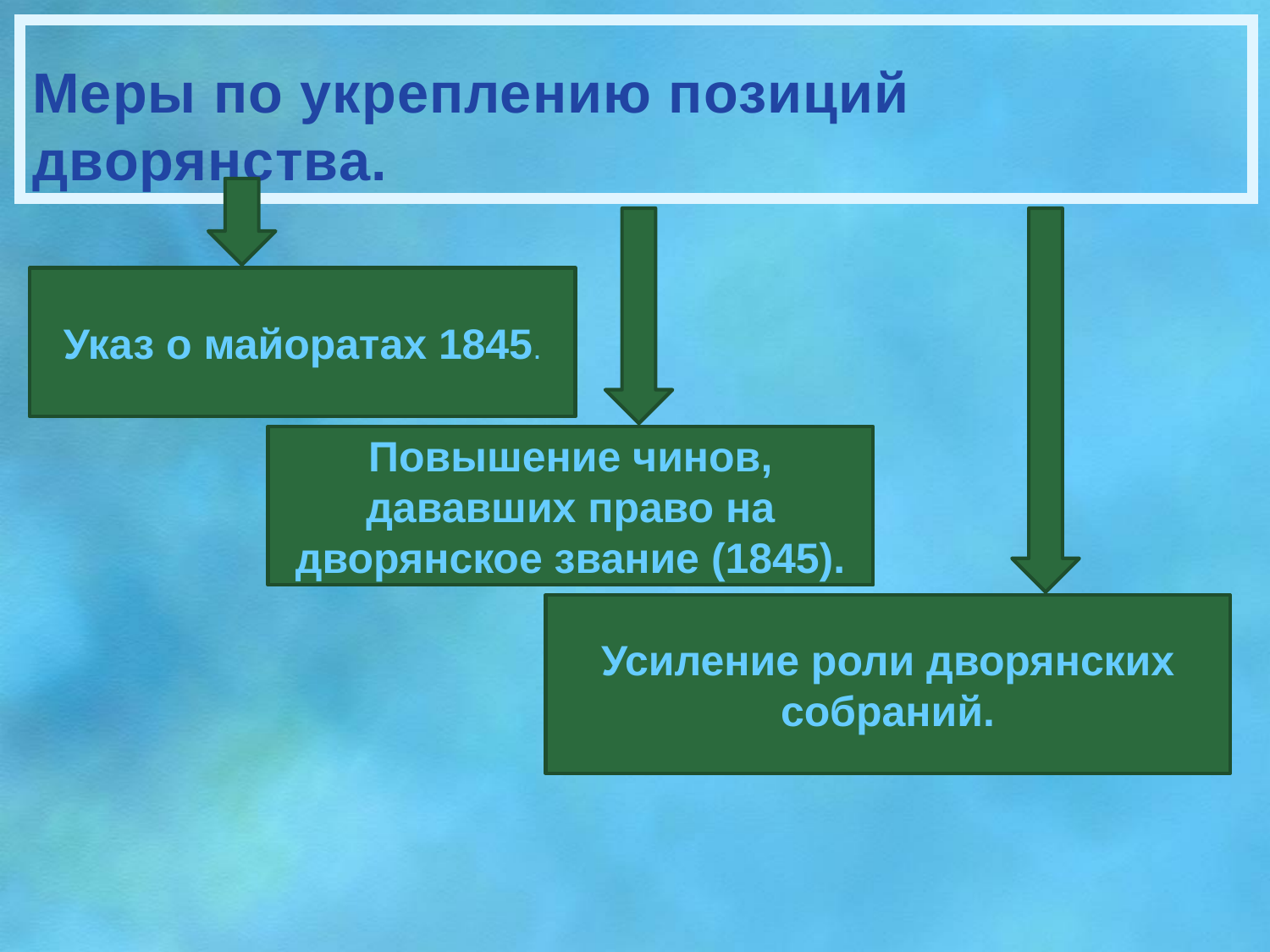

# Меры по укреплению позиций дворянства.

Указ о майоратах 1845.
Повышение чинов, дававших право на дворянское звание (1845).
Усиление роли дворянских собраний.